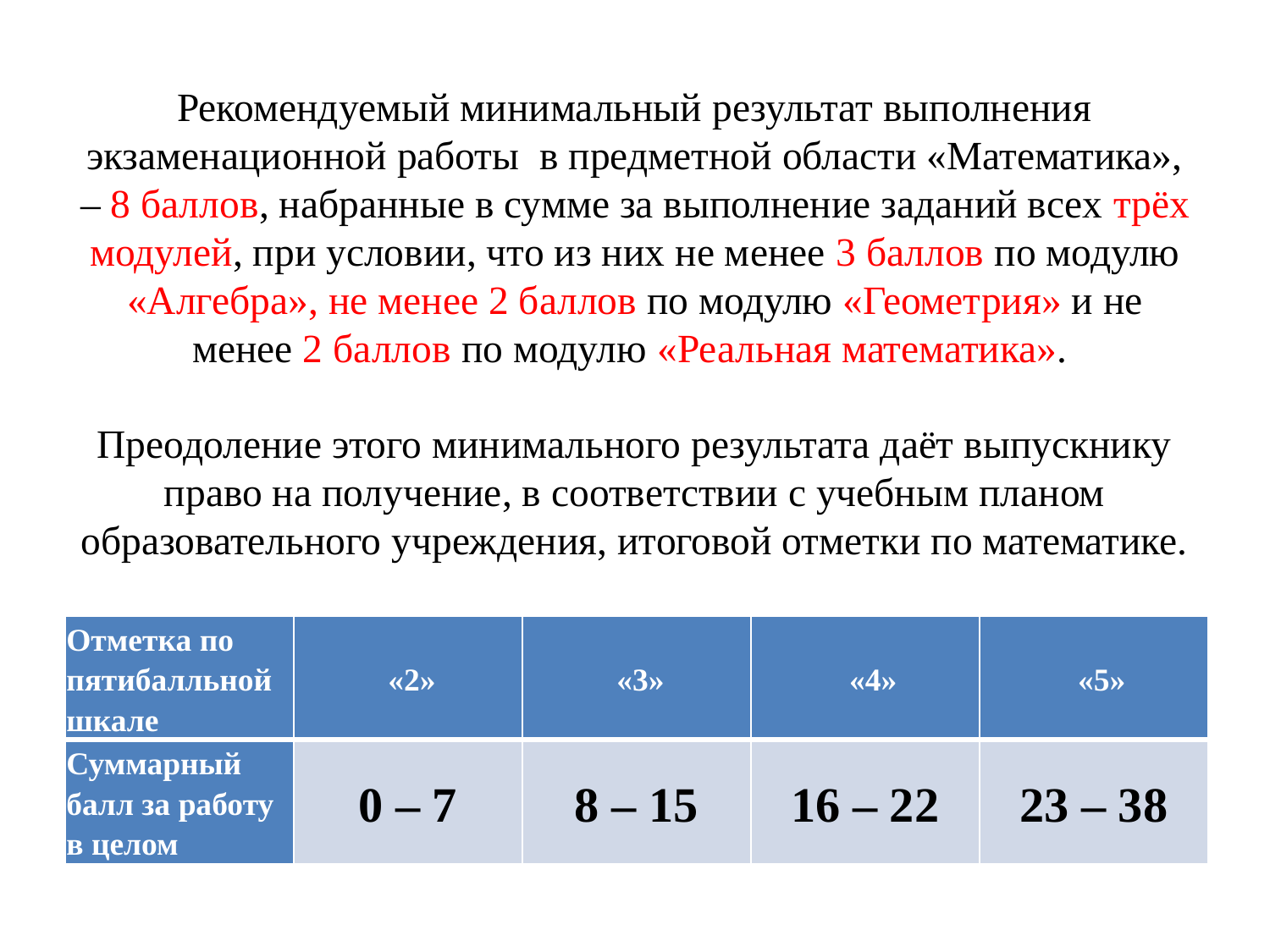

# Рекомендуемый минимальный результат выполнения экзаменационной работы  в предметной области «Математика», – 8 баллов, набранные в сумме за выполнение заданий всех трёх модулей, при условии, что из них не менее 3 баллов по модулю «Алгебра», не менее 2 баллов по модулю «Геометрия» и не менее 2 баллов по модулю «Реальная математика». Преодоление этого минимального результата даёт выпускнику право на получение, в соответствии с учебным планом образовательного учреждения, итоговой отметки по математике.
| Отметка по пятибалльной шкале | «2» | «3» | «4» | «5» |
| --- | --- | --- | --- | --- |
| Суммарный балл за работу в целом | 0 – 7 | 8 – 15 | 16 – 22 | 23 – 38 |